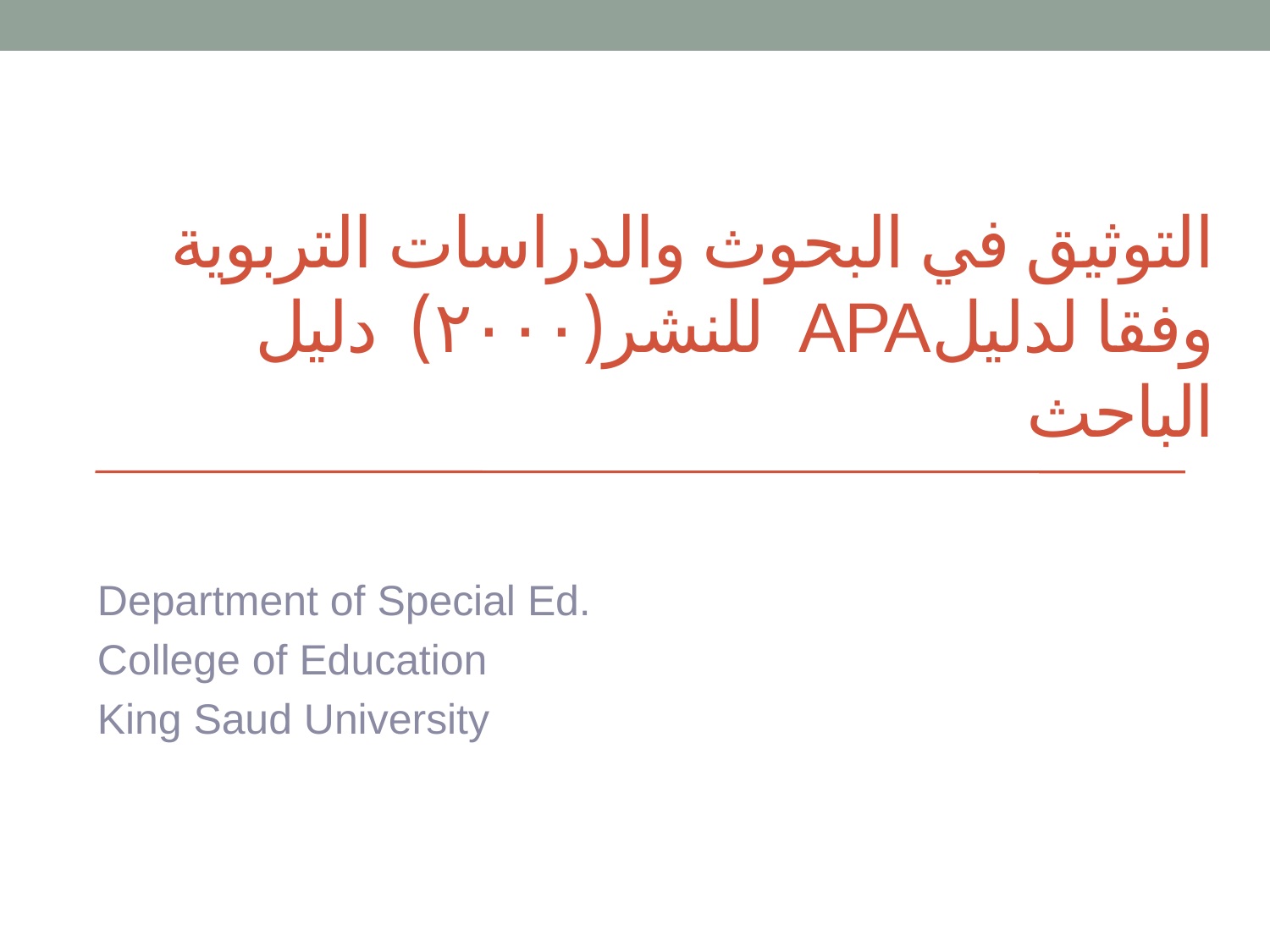

# التوثیق في البحوث والدراسات التربوية وفقا لدلیلAPA  للنشر(٢٠٠٠)  دليل الباحث

Department of Special Ed.
College of Education
King Saud University